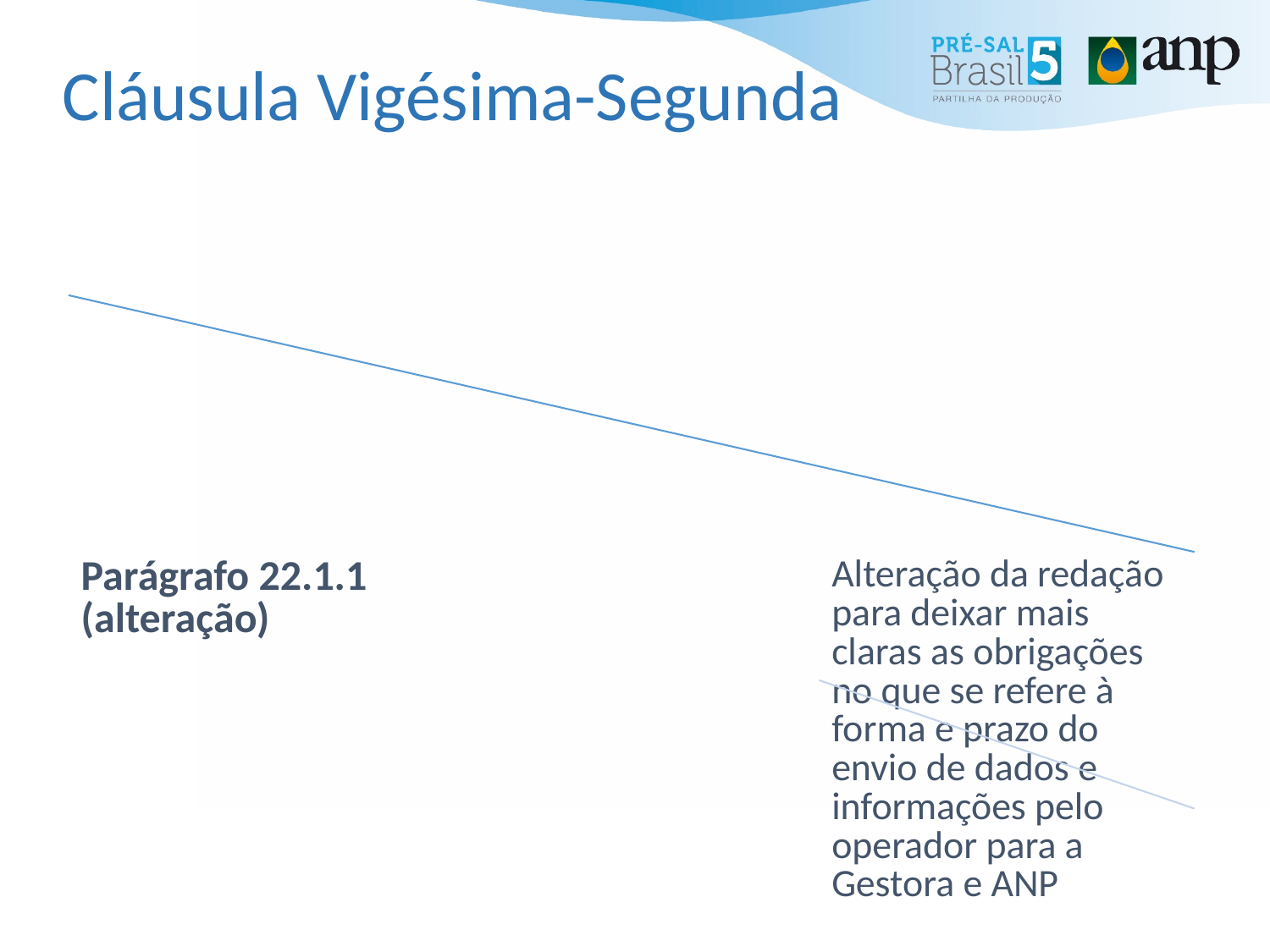

# Cláusula Vigésima-Segunda
Parágrafo 22.1.1
(alteração)
Alteração da redação para deixar mais claras as obrigações no que se refere à forma e prazo do envio de dados e informações pelo operador para a Gestora e ANP